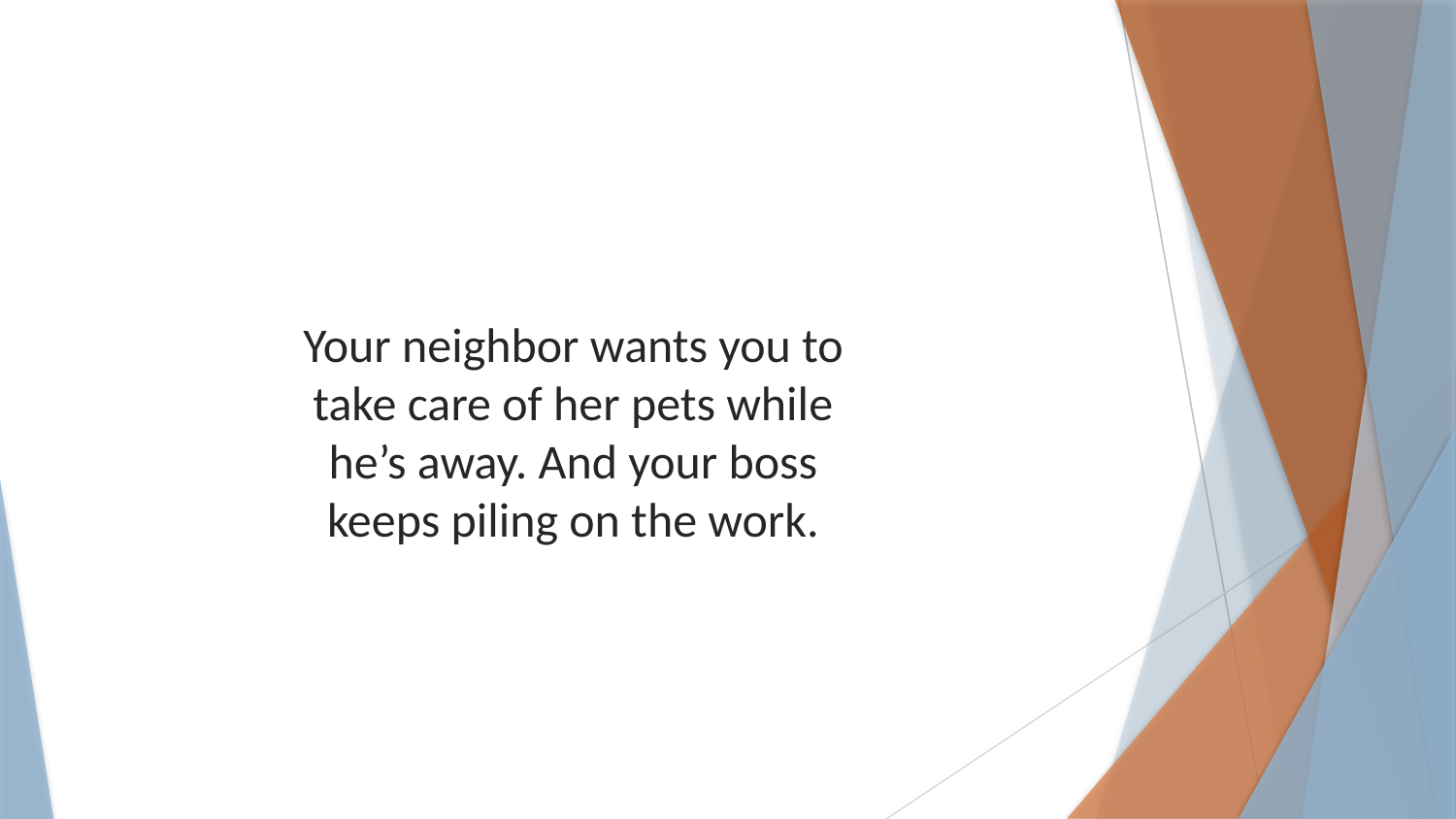

Your neighbor wants you to take care of her pets while he’s away. And your boss keeps piling on the work.